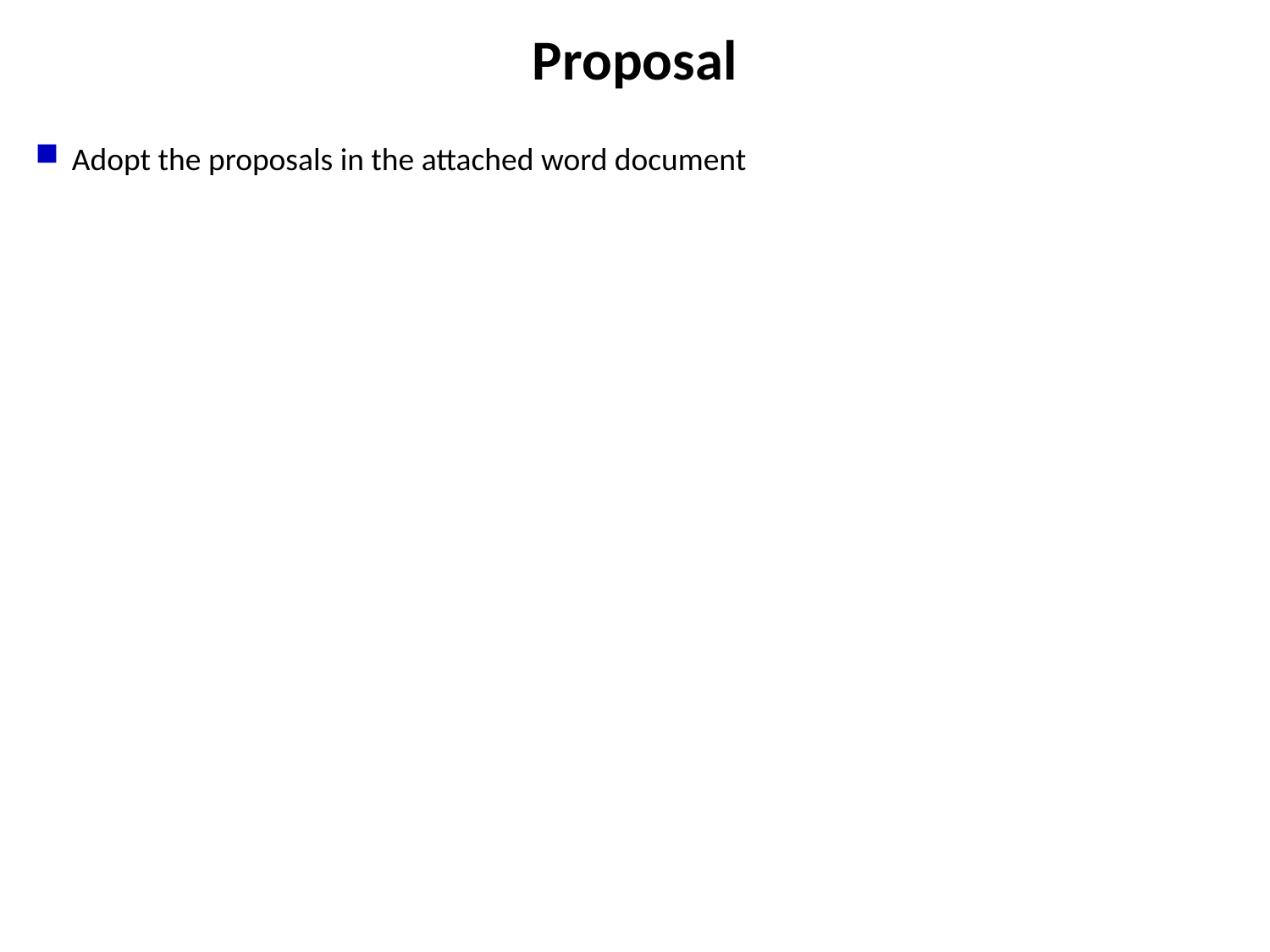

# Proposal
Adopt the proposals in the attached word document